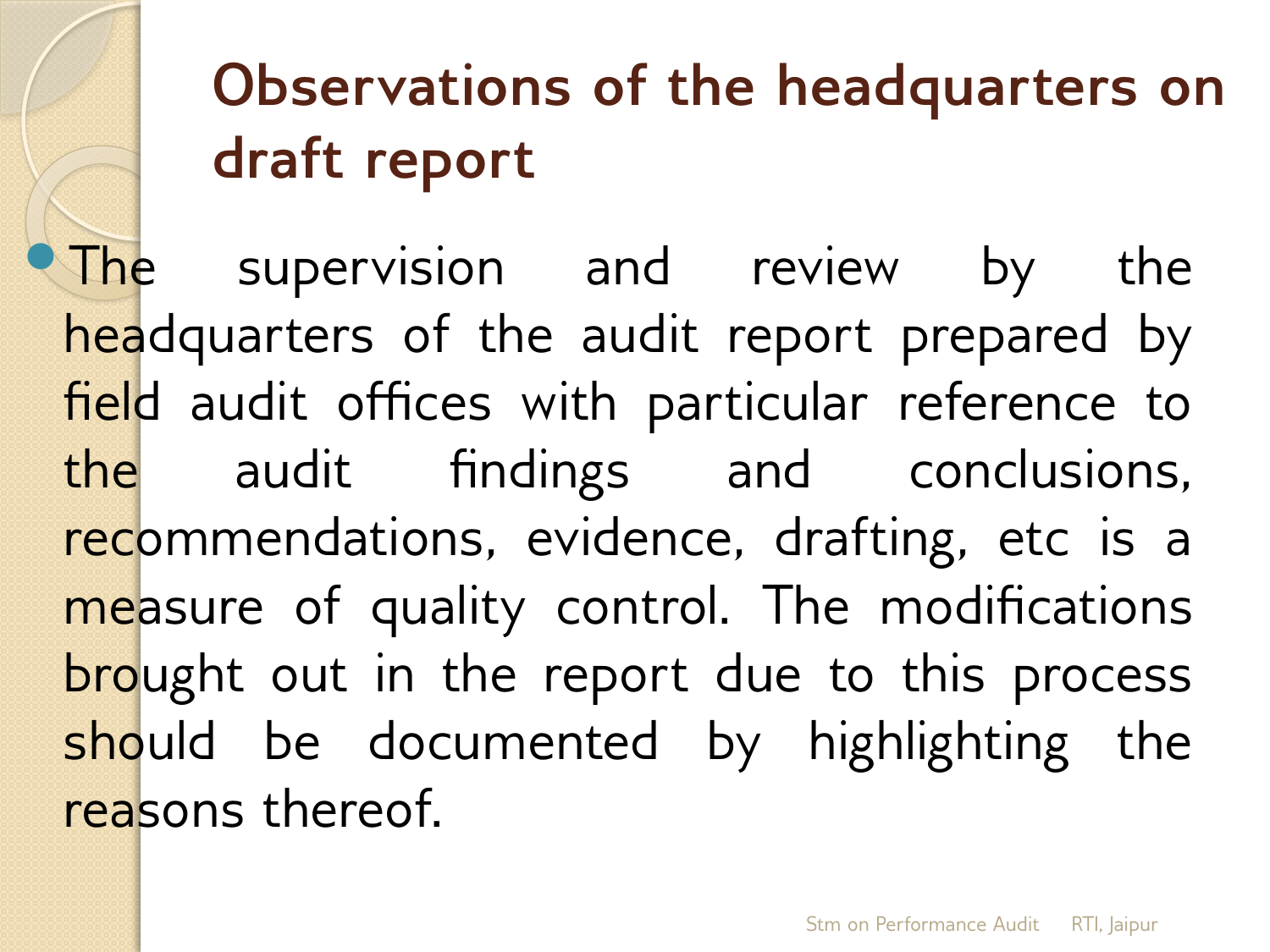

# Observations of the headquarters on draft report
The supervision and review by the headquarters of the audit report prepared by field audit offices with particular reference to the audit findings and conclusions, recommendations, evidence, drafting, etc is a measure of quality control. The modifications brought out in the report due to this process should be documented by highlighting the reasons thereof.

Stm on Performance Audit     RTI, Jaipur